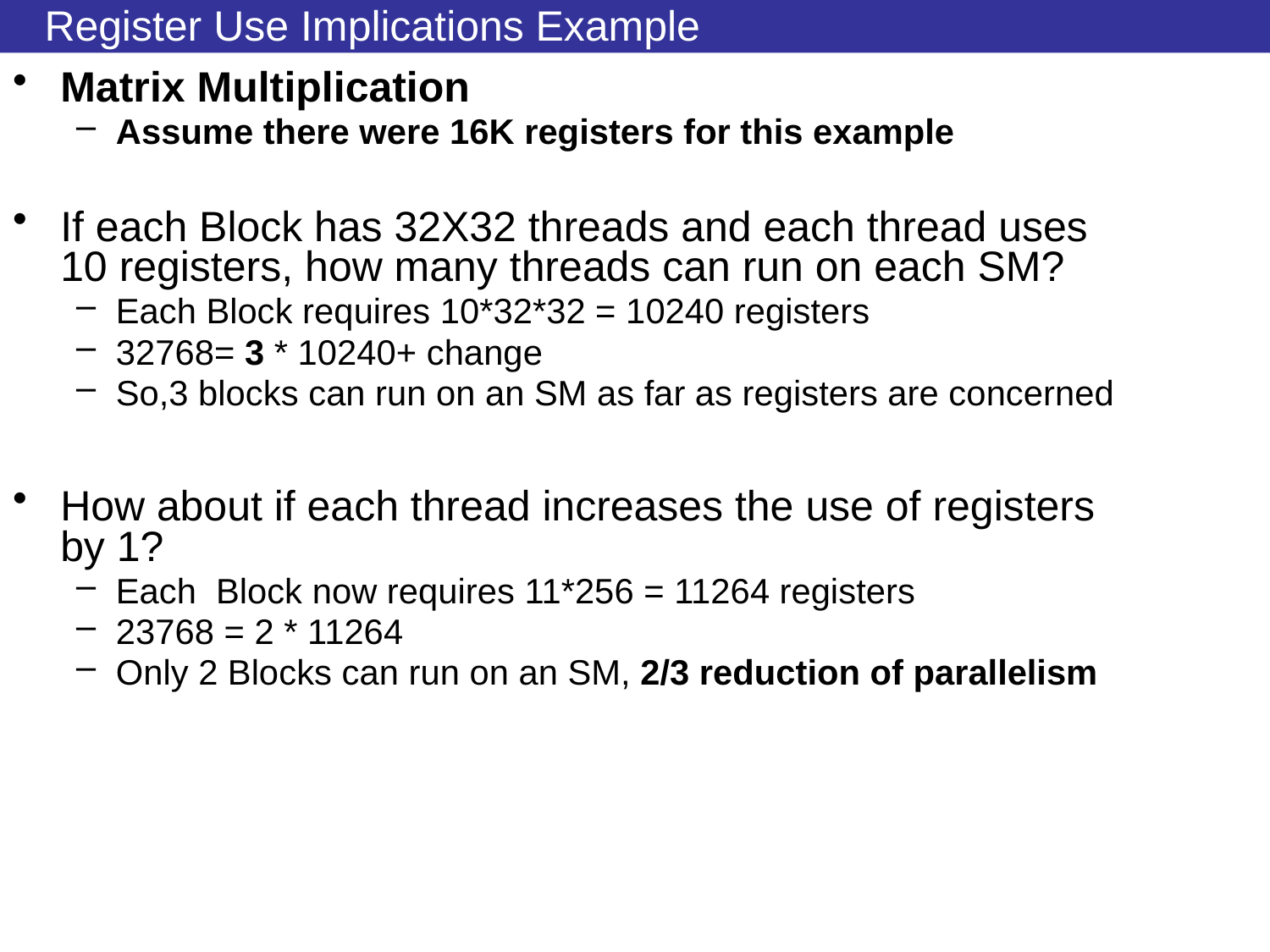

# Register Use Implications Example
Matrix Multiplication
Assume there were 16K registers for this example

If each Block has 32X32 threads and each thread uses 10 registers, how many threads can run on each SM?
Each Block requires 10*32*32 = 10240 registers
32768= 3 * 10240+ change
So,3 blocks can run on an SM as far as registers are concerned

How about if each thread increases the use of registers by 1?
Each  Block now requires 11*256 = 11264 registers
23768 = 2 * 11264
Only 2 Blocks can run on an SM, 2/3 reduction of parallelism